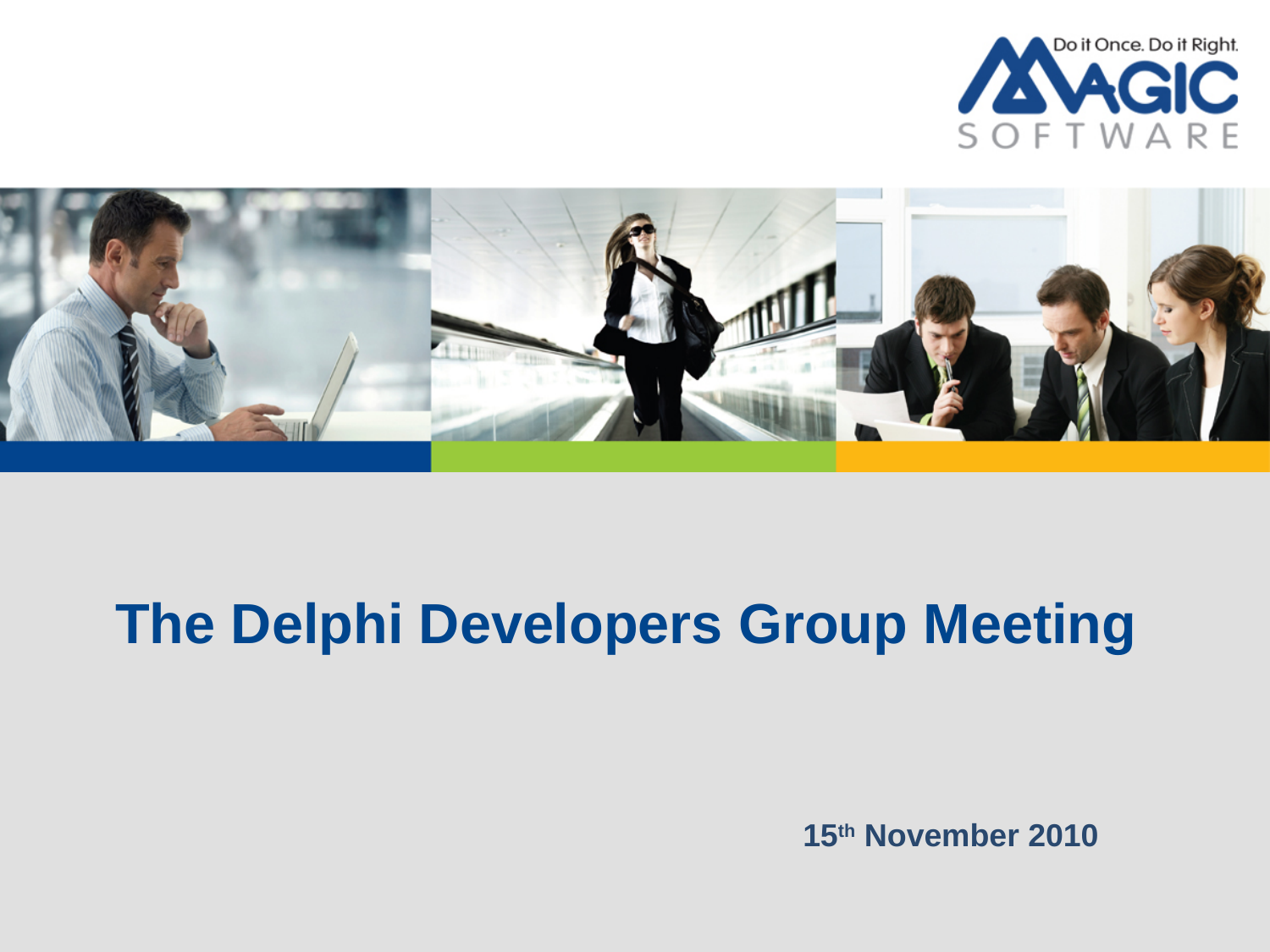

The Delphi Developers Group Meeting
15th November 2010